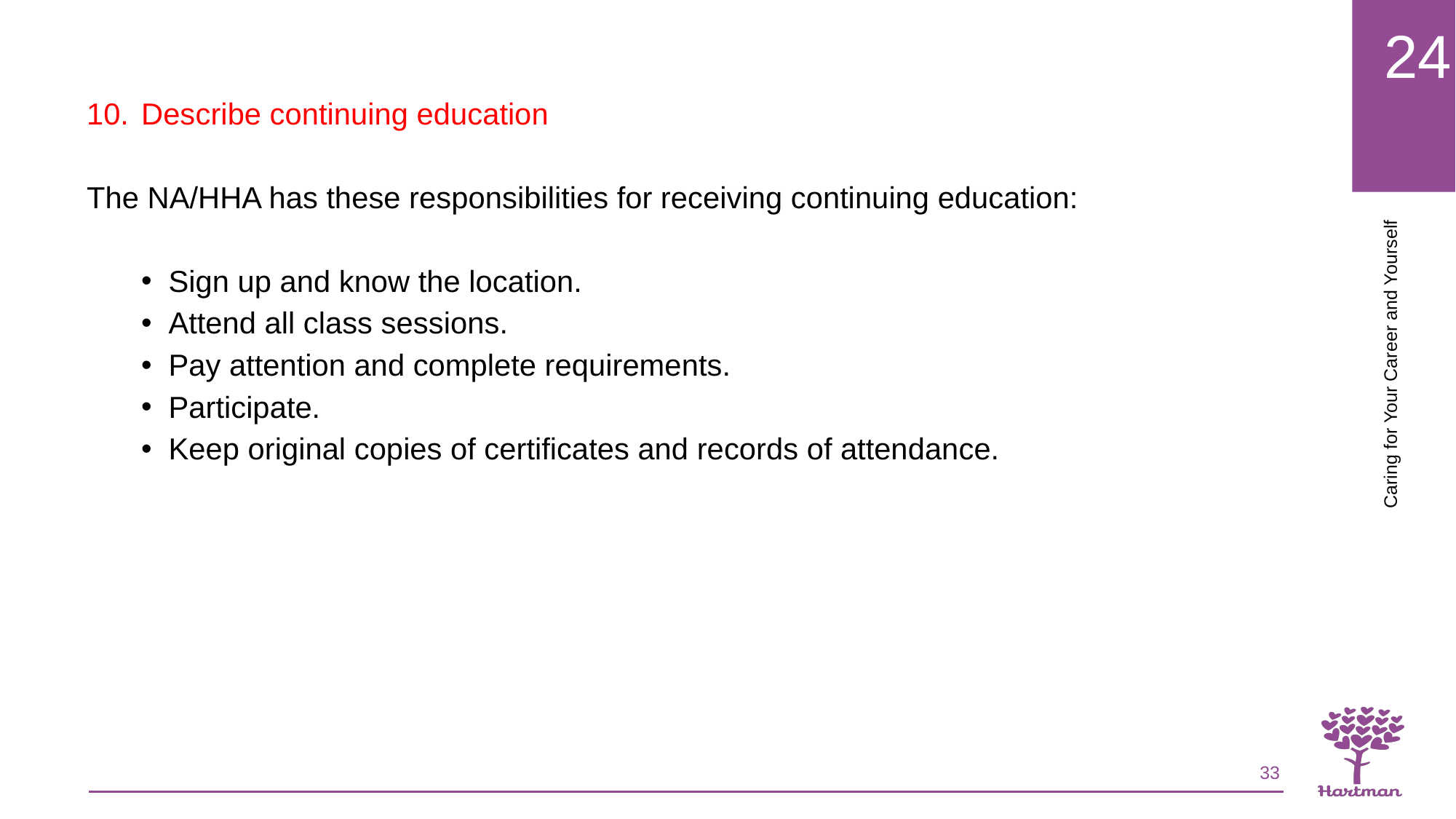

Describe continuing education

The NA/HHA has these responsibilities for receiving continuing education:

Sign up and know the location.
Attend all class sessions.
Pay attention and complete requirements.
Participate.
Keep original copies of certificates and records of attendance.
33